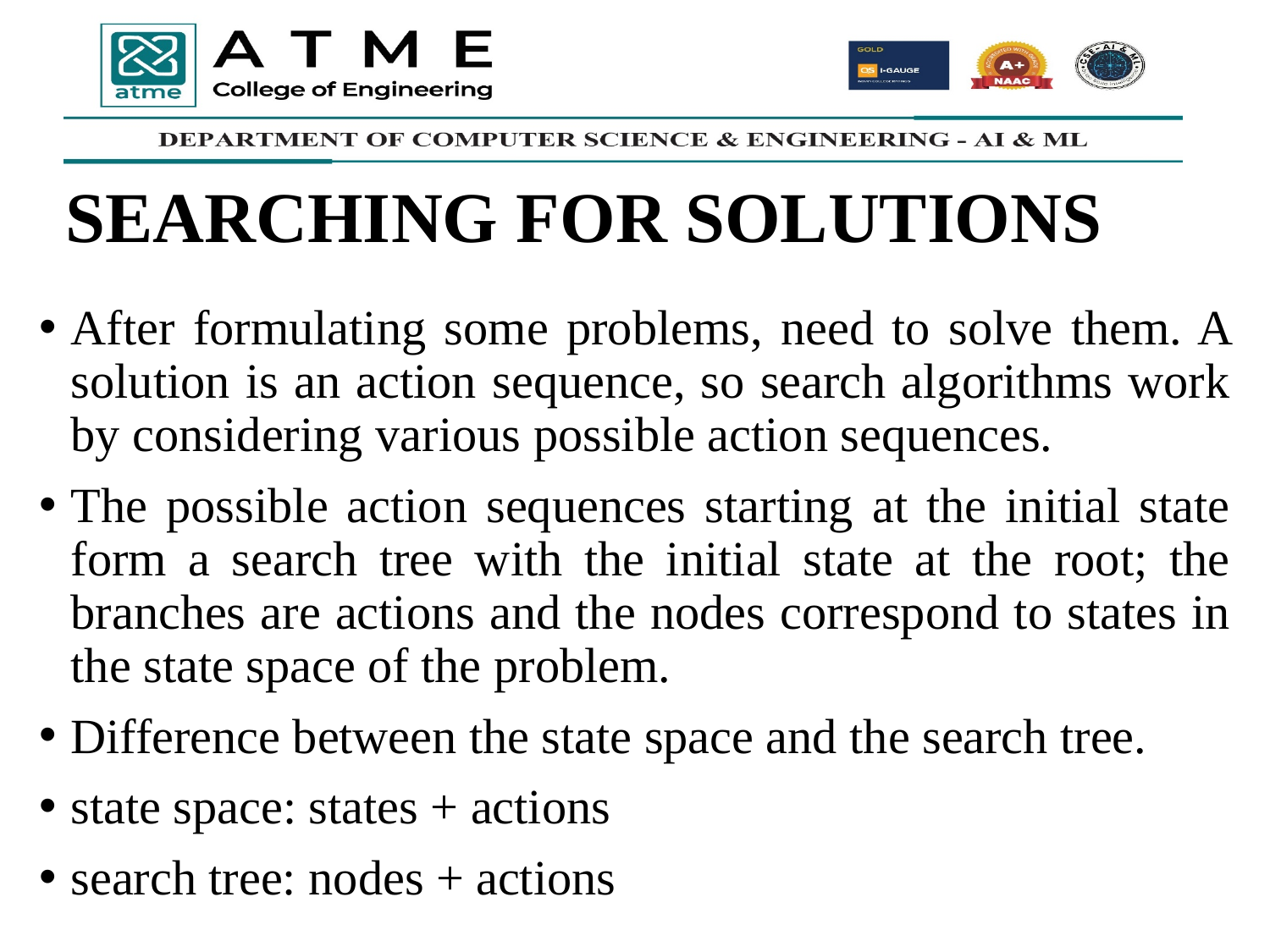

SEARCHING FOR SOLUTIONS
After formulating some problems, need to solve them. A solution is an action sequence, so search algorithms work by considering various possible action sequences.
The possible action sequences starting at the initial state form a search tree with the initial state at the root; the branches are actions and the nodes correspond to states in the state space of the problem.
Difference between the state space and the search tree.
state space: states + actions
search tree: nodes + actions